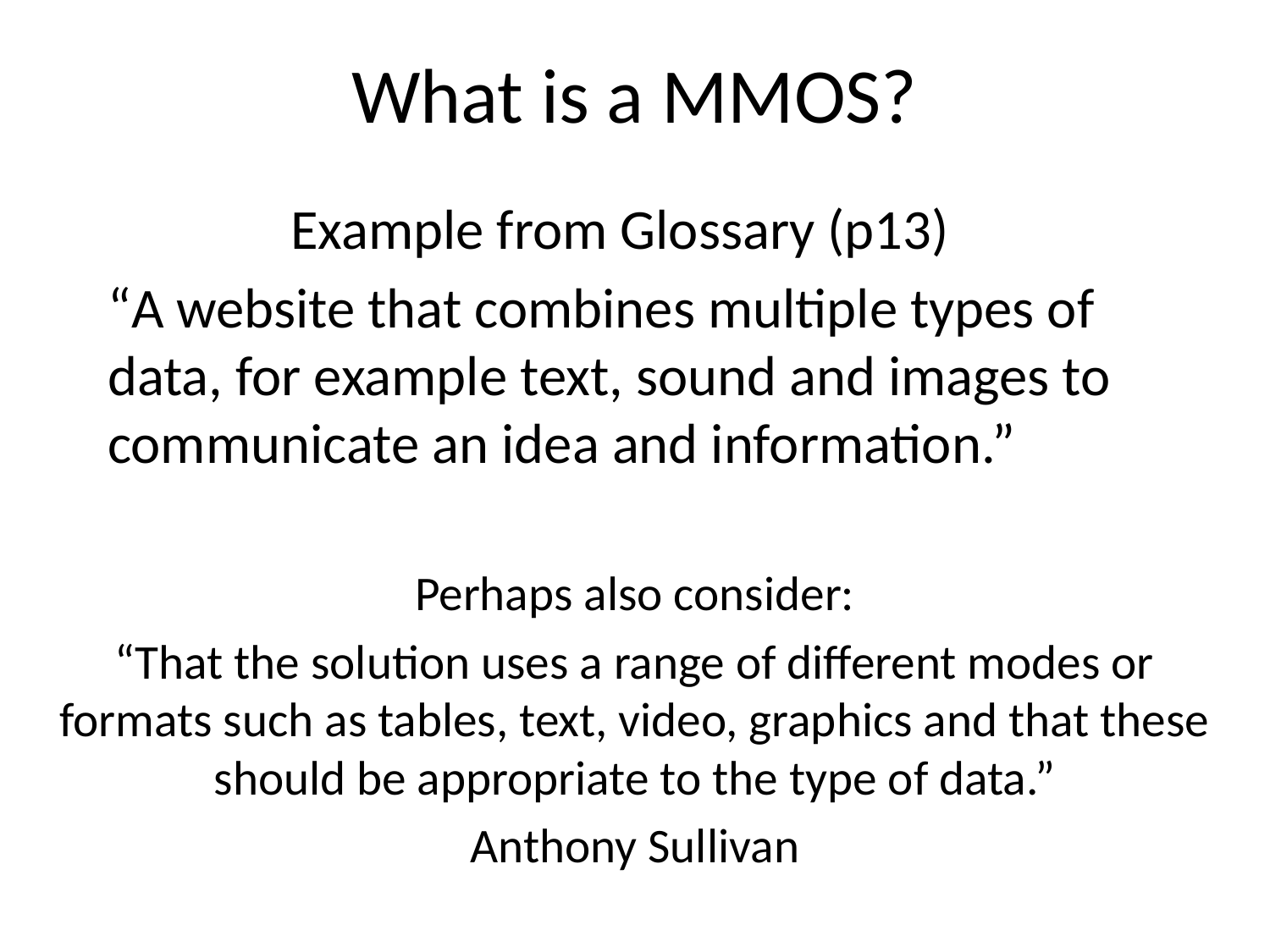

# What is a MMOS?
Example from Glossary (p13)
“A website that combines multiple types of data, for example text, sound and images to communicate an idea and information.”
Perhaps also consider:
“That the solution uses a range of different modes or formats such as tables, text, video, graphics and that these should be appropriate to the type of data.”
Anthony Sullivan